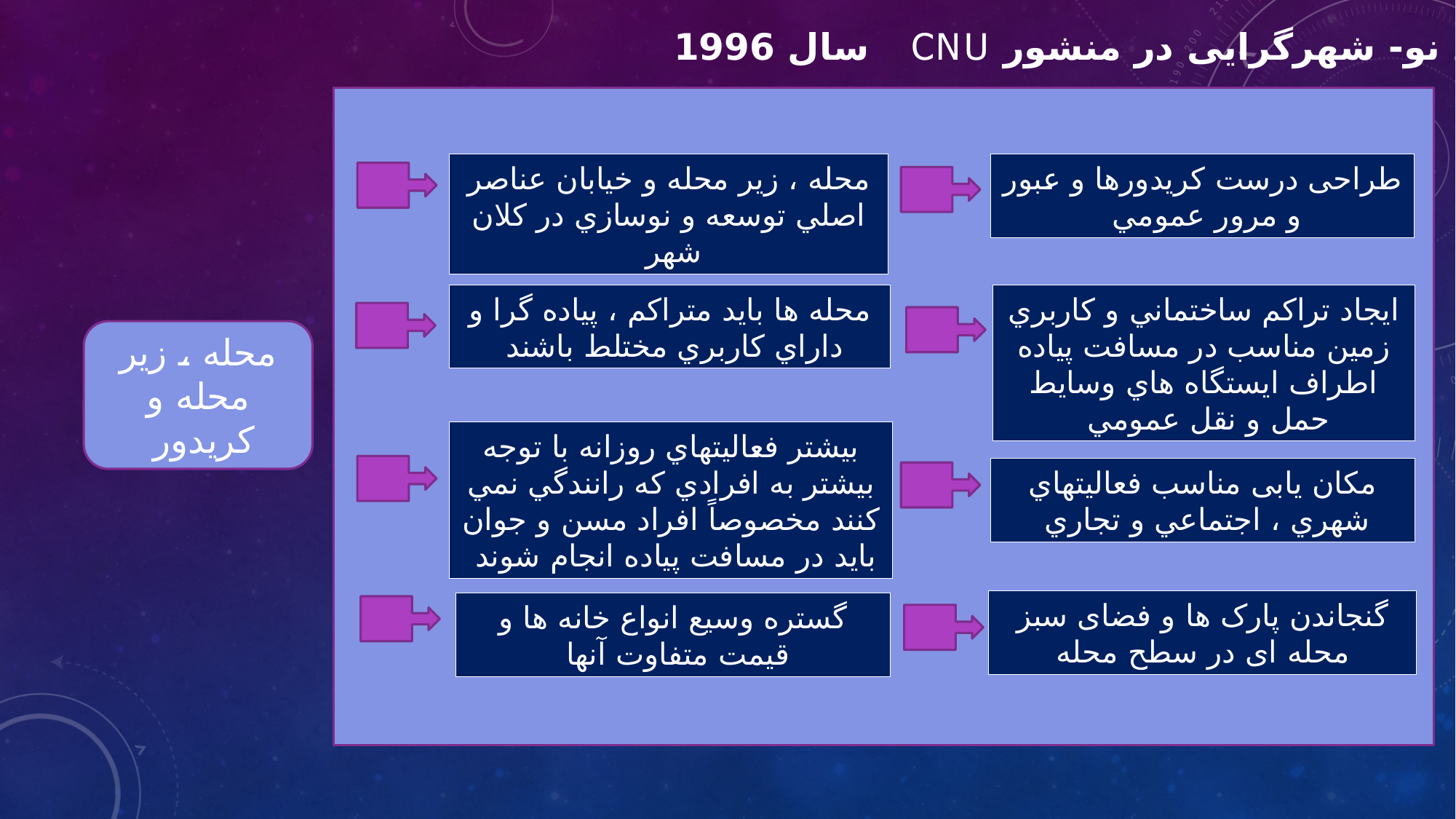

اصول نو- شهرگرایی در منشور CNU   سال 1996

محله ، زير محله و خيابان عناصر اصلي توسعه و نوسازي در كلان شهر
طراحی درست كريدورها و عبور و مرور عمومي

محله ها بايد متراكم ، پياده گرا و داراي كاربري مختلط باشند
ايجاد تراكم ساختماني و كاربري زمين مناسب در مسافت پياده اطراف ايستگاه هاي وسايط حمل و نقل عمومي

محله ، زير محله و كريدور
بيشتر فعاليتهاي روزانه با توجه بيشتر به افرادي كه رانندگي نمي كنند مخصوصاً افراد مسن و جوان بايد در مسافت پياده انجام شوند

مکان یابی مناسب فعاليتهاي شهري ، اجتماعي و تجاري

گنجاندن پارک ها و فضای سبز محله ای در سطح محله
گستره وسيع انواع خانه ها و قيمت متفاوت آنها